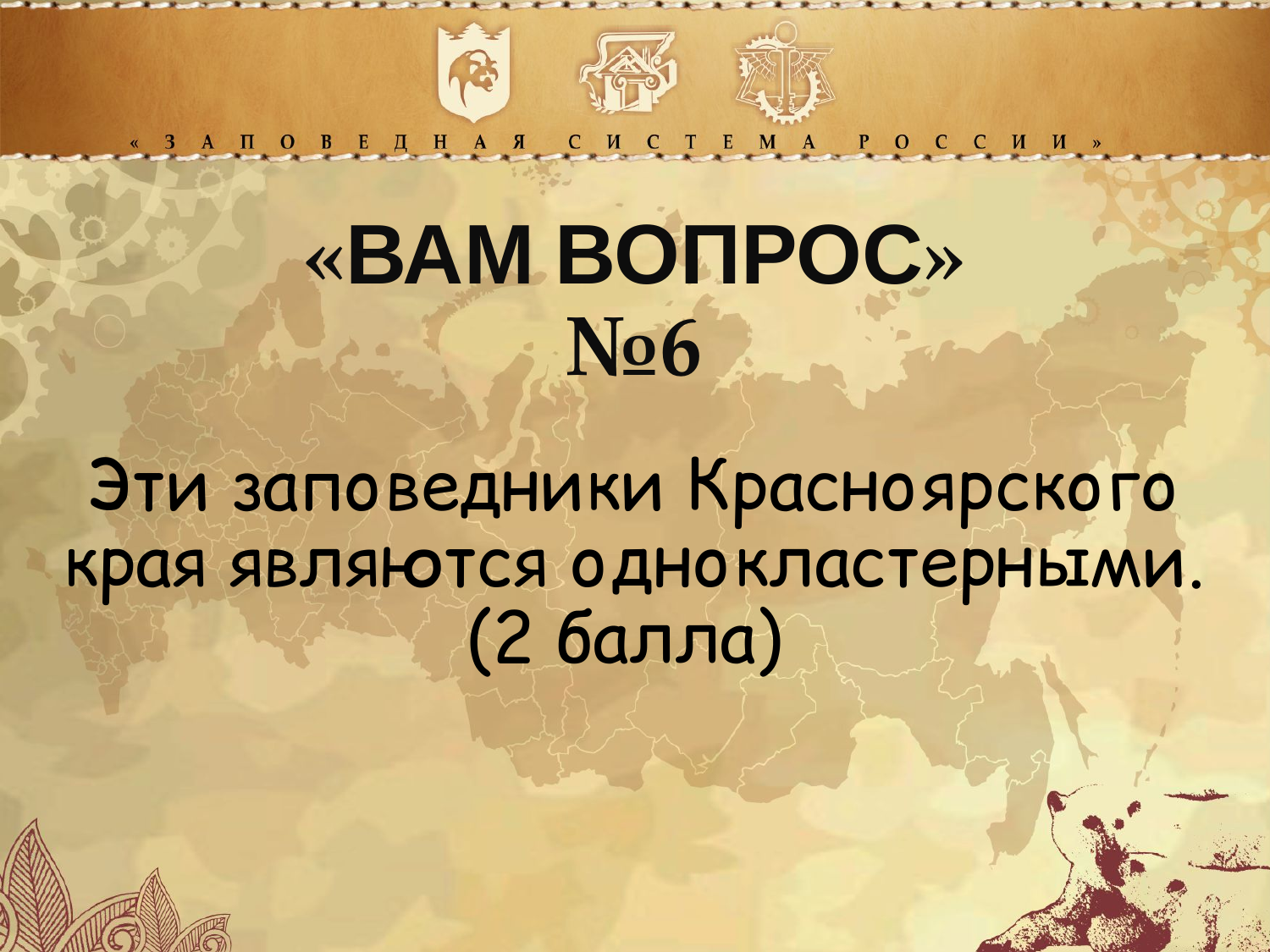

«ВАМ ВОПРОС»
№6
Эти заповедники Красноярского края являются однокластерными. (2 балла)